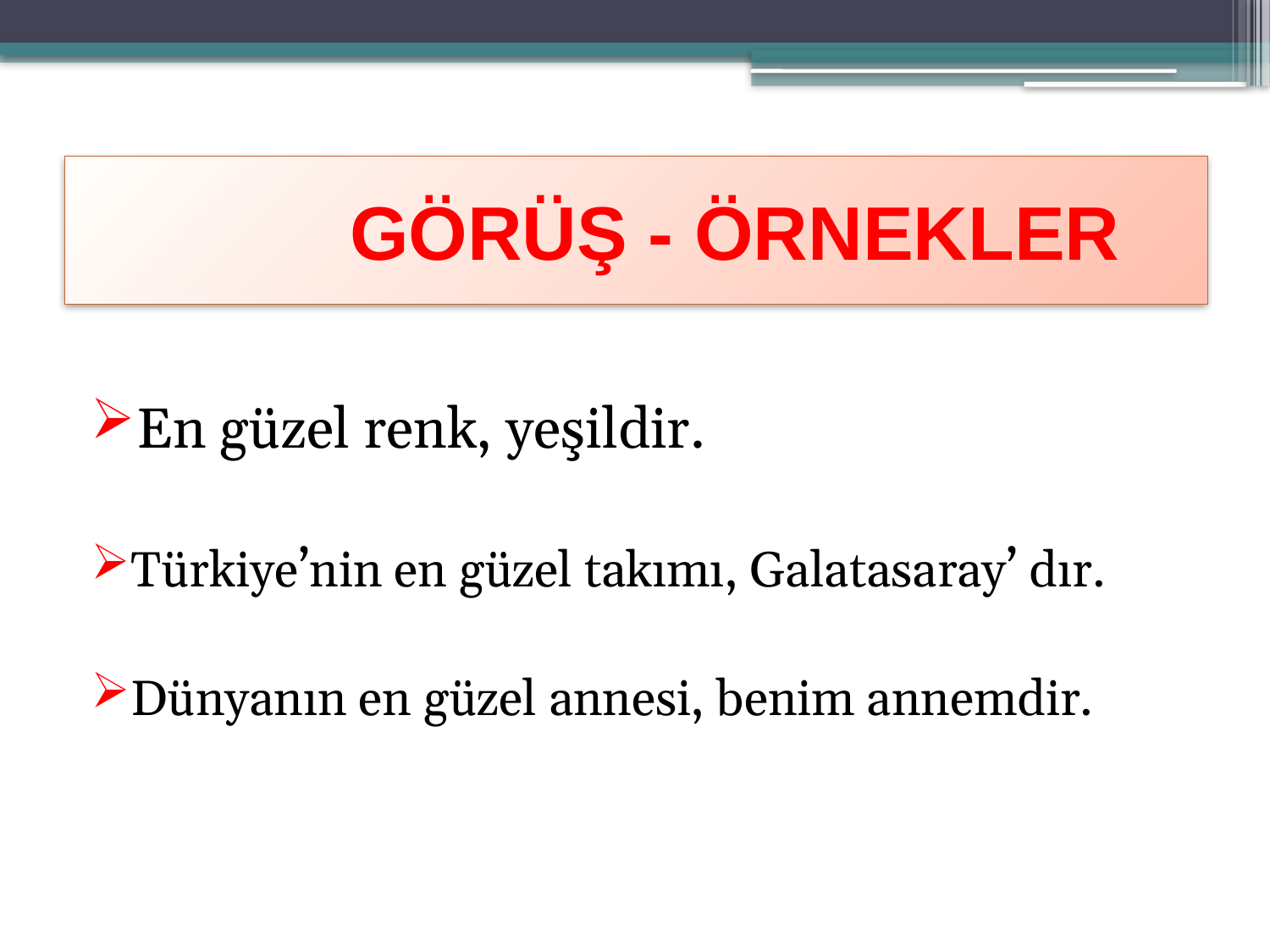

# Görüş - Örnekler

En güzel renk, yeşildir.

Türkiye’nin en güzel takımı, Galatasaray’ dır.

Dünyanın en güzel annesi, benim annemdir.